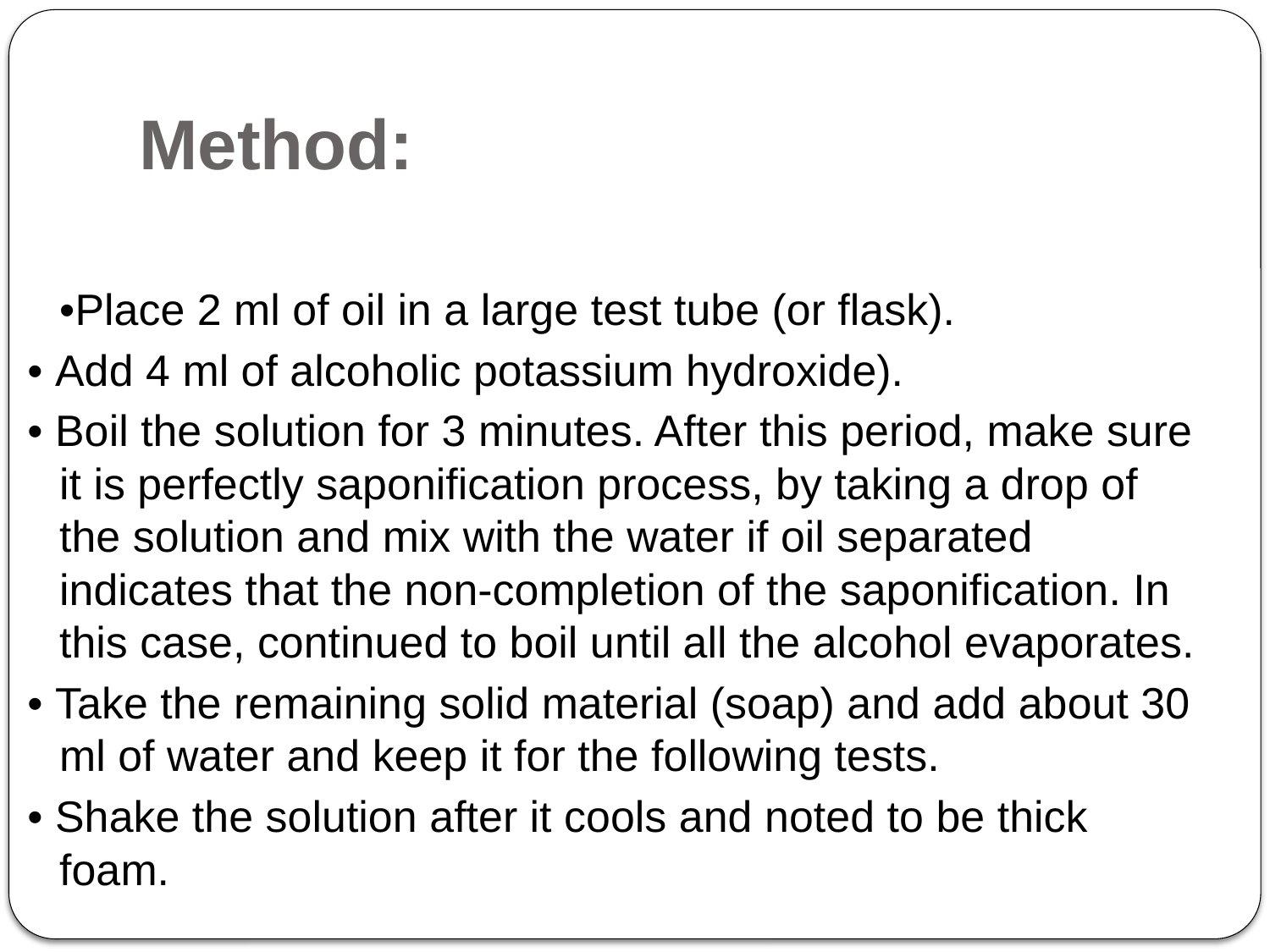

# Method:
•Place 2 ml of oil in a large test tube (or flask).
• Add 4 ml of alcoholic potassium hydroxide).
• Boil the solution for 3 minutes. After this period, make sure it is perfectly saponification process, by taking a drop of the solution and mix with the water if oil separated indicates that the non-completion of the saponification. In this case, continued to boil until all the alcohol evaporates.
• Take the remaining solid material (soap) and add about 30 ml of water and keep it for the following tests.
• Shake the solution after it cools and noted to be thick foam.